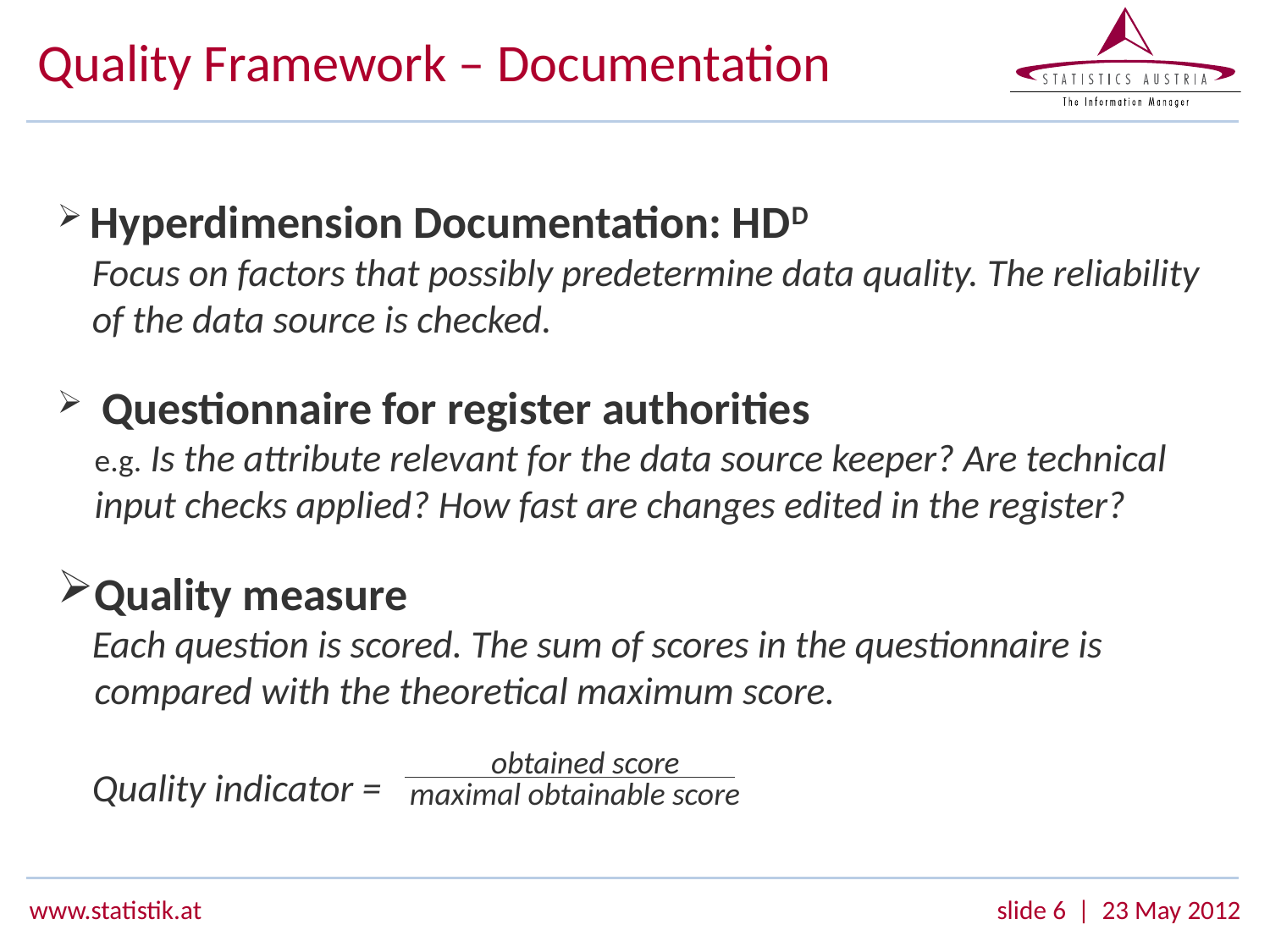

# Quality Framework – Documentation
 Hyperdimension Documentation: HDD
    Focus on factors that possibly predetermine data quality. The reliability
    of the data source is checked.

 Questionnaire for register authorities
e.g. Is the attribute relevant for the data source keeper? Are technical input checks applied? How fast are changes edited in the register?

Quality measure
    Each question is scored. The sum of scores in the questionnaire is compared with the theoretical maximum score.

    Quality indicator =
obtained score
maximal obtainable score